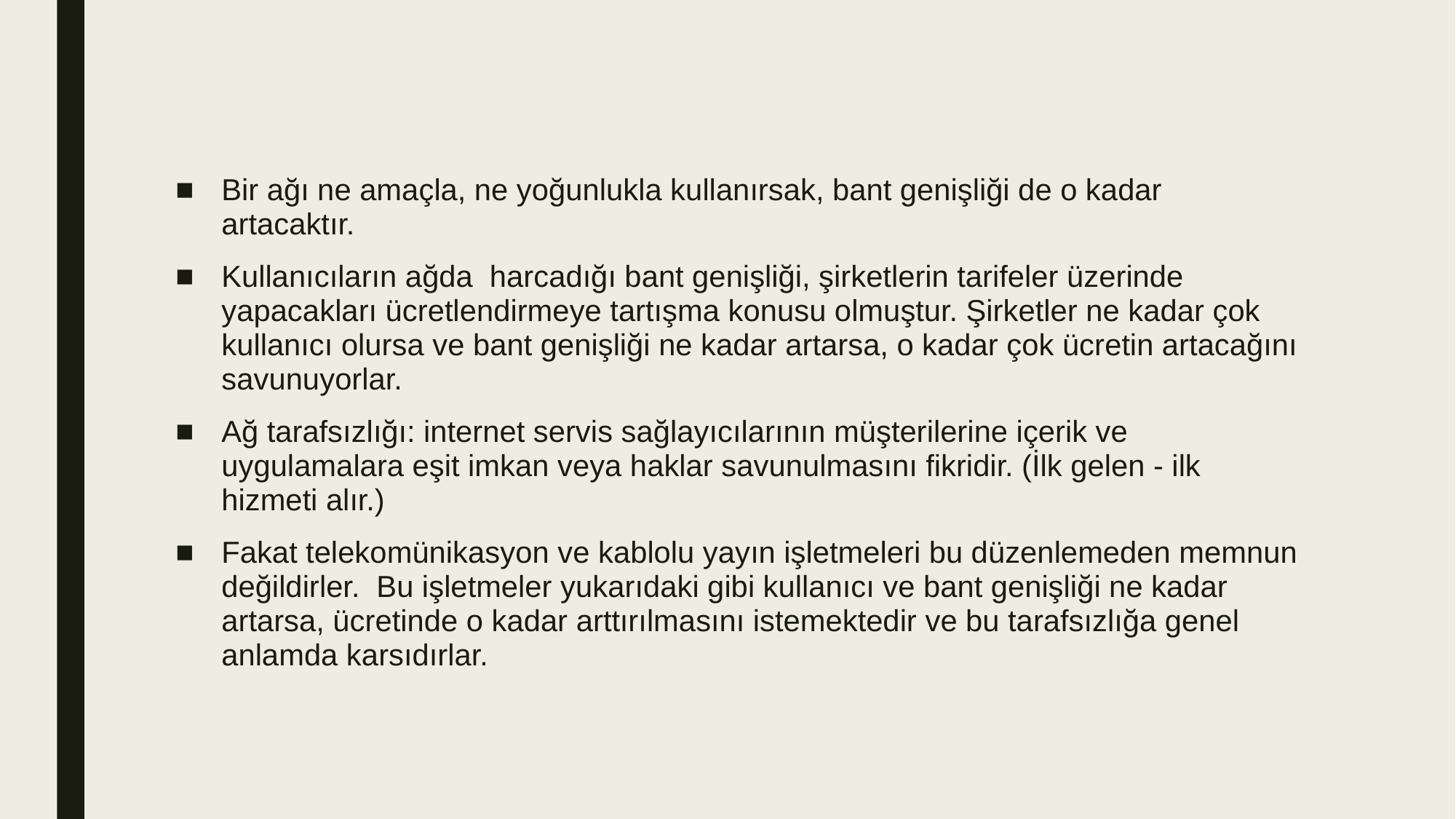

Bir ağı ne amaçla, ne yoğunlukla kullanırsak, bant genişliği de o kadar artacaktır.
Kullanıcıların ağda  harcadığı bant genişliği, şirketlerin tarifeler üzerinde yapacakları ücretlendirmeye tartışma konusu olmuştur. Şirketler ne kadar çok kullanıcı olursa ve bant genişliği ne kadar artarsa, o kadar çok ücretin artacağını savunuyorlar.
Ağ tarafsızlığı: internet servis sağlayıcılarının müşterilerine içerik ve uygulamalara eşit imkan veya haklar savunulmasını fikridir. (İlk gelen - ilk hizmeti alır.)
Fakat telekomünikasyon ve kablolu yayın işletmeleri bu düzenlemeden memnun değildirler.  Bu işletmeler yukarıdaki gibi kullanıcı ve bant genişliği ne kadar artarsa, ücretinde o kadar arttırılmasını istemektedir ve bu tarafsızlığa genel anlamda karsıdırlar.